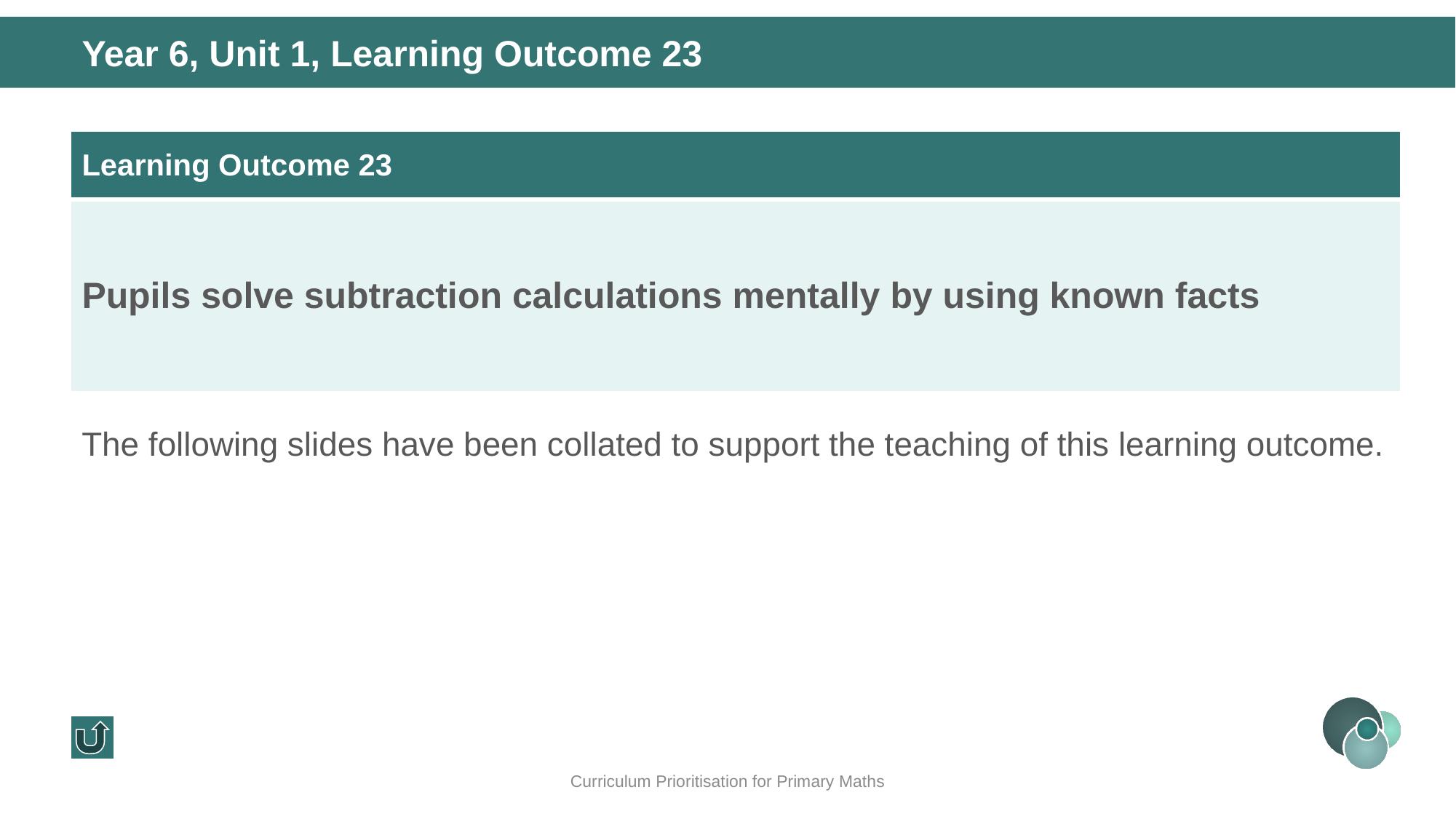

Year 6, Unit 1, Learning Outcome 23
| Learning Outcome 23 |
| --- |
| Pupils solve subtraction calculations mentally by using known facts |
The following slides have been collated to support the teaching of this learning outcome.

Curriculum Prioritisation for Primary Maths